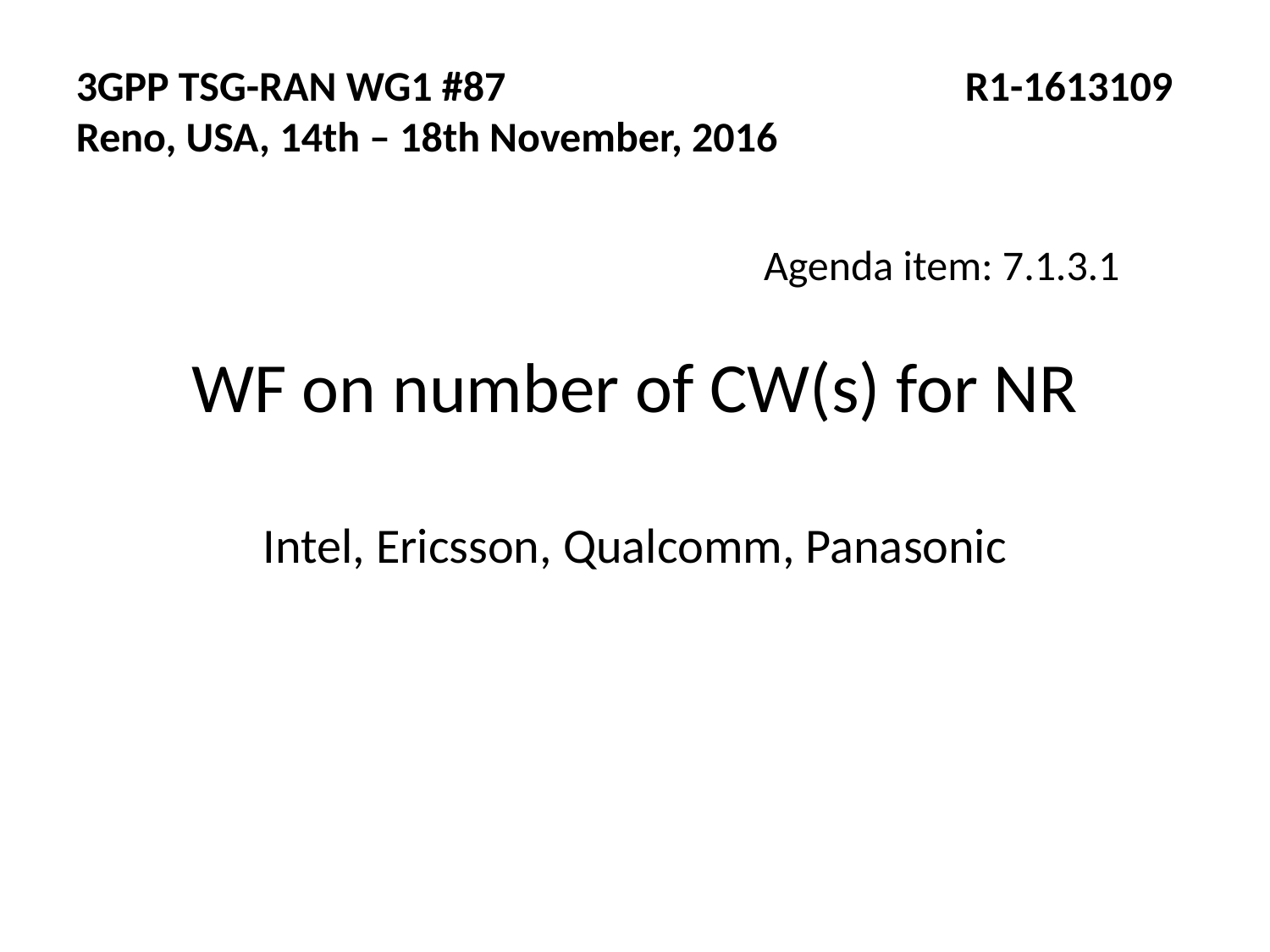

3GPP TSG-RAN WG1 #87			        	R1-1613109
Reno, USA, 14th – 18th November, 2016
Agenda item: 7.1.3.1
WF on number of CW(s) for NR
Intel, Ericsson, Qualcomm, Panasonic